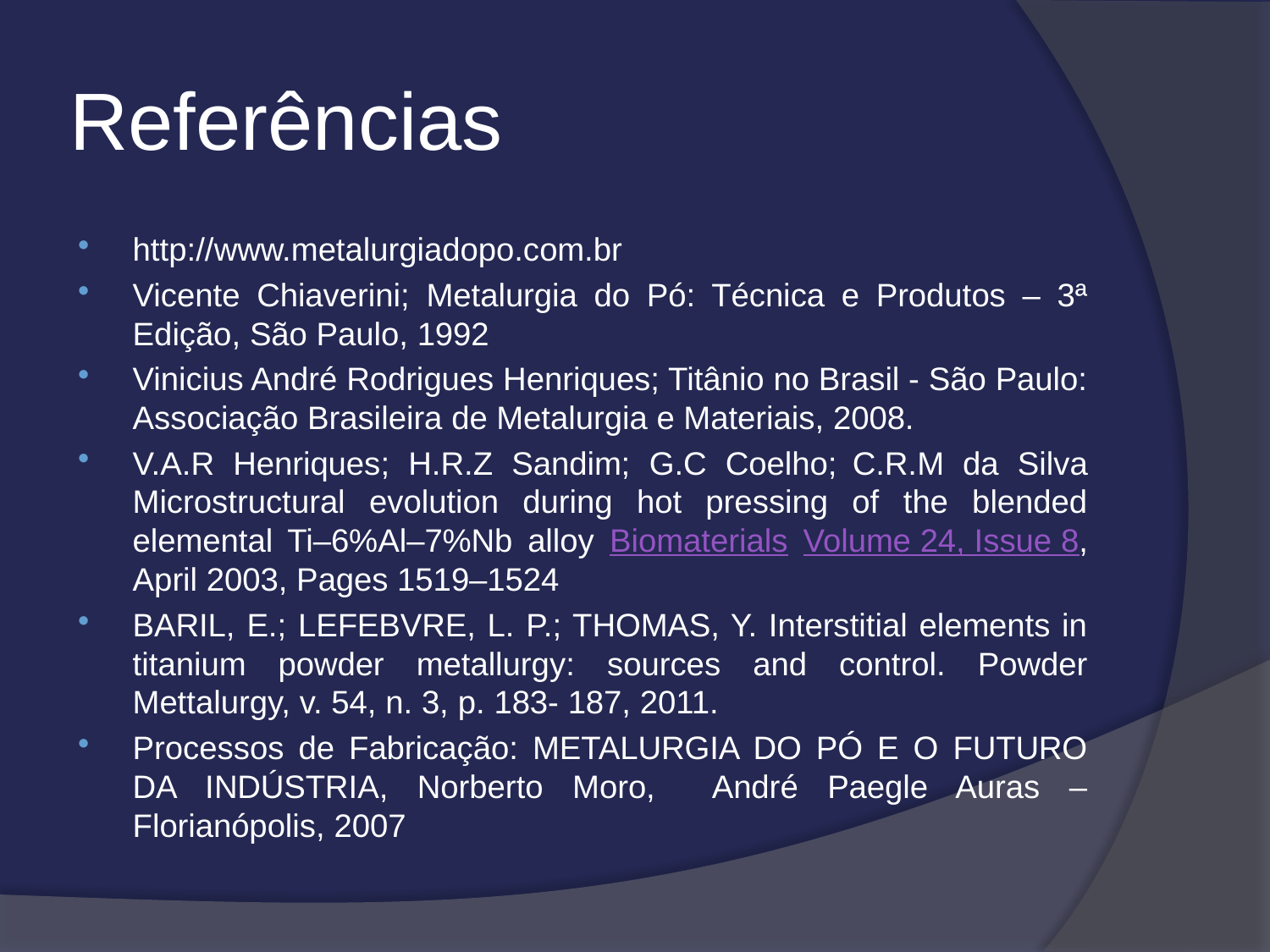

# Referências
http://www.metalurgiadopo.com.br
Vicente Chiaverini; Metalurgia do Pó: Técnica e Produtos – 3ª Edição, São Paulo, 1992
Vinicius André Rodrigues Henriques; Titânio no Brasil - São Paulo: Associação Brasileira de Metalurgia e Materiais, 2008.
V.A.R Henriques; H.R.Z Sandim; G.C Coelho; C.R.M da Silva Microstructural evolution during hot pressing of the blended elemental Ti–6%Al–7%Nb alloy Biomaterials Volume 24, Issue 8, April 2003, Pages 1519–1524
BARIL, E.; LEFEBVRE, L. P.; THOMAS, Y. Interstitial elements in titanium powder metallurgy: sources and control. Powder Mettalurgy, v. 54, n. 3, p. 183- 187, 2011.
Processos de Fabricação: METALURGIA DO PÓ E O FUTURO DA INDÚSTRIA, Norberto Moro,  André Paegle Auras – Florianópolis, 2007